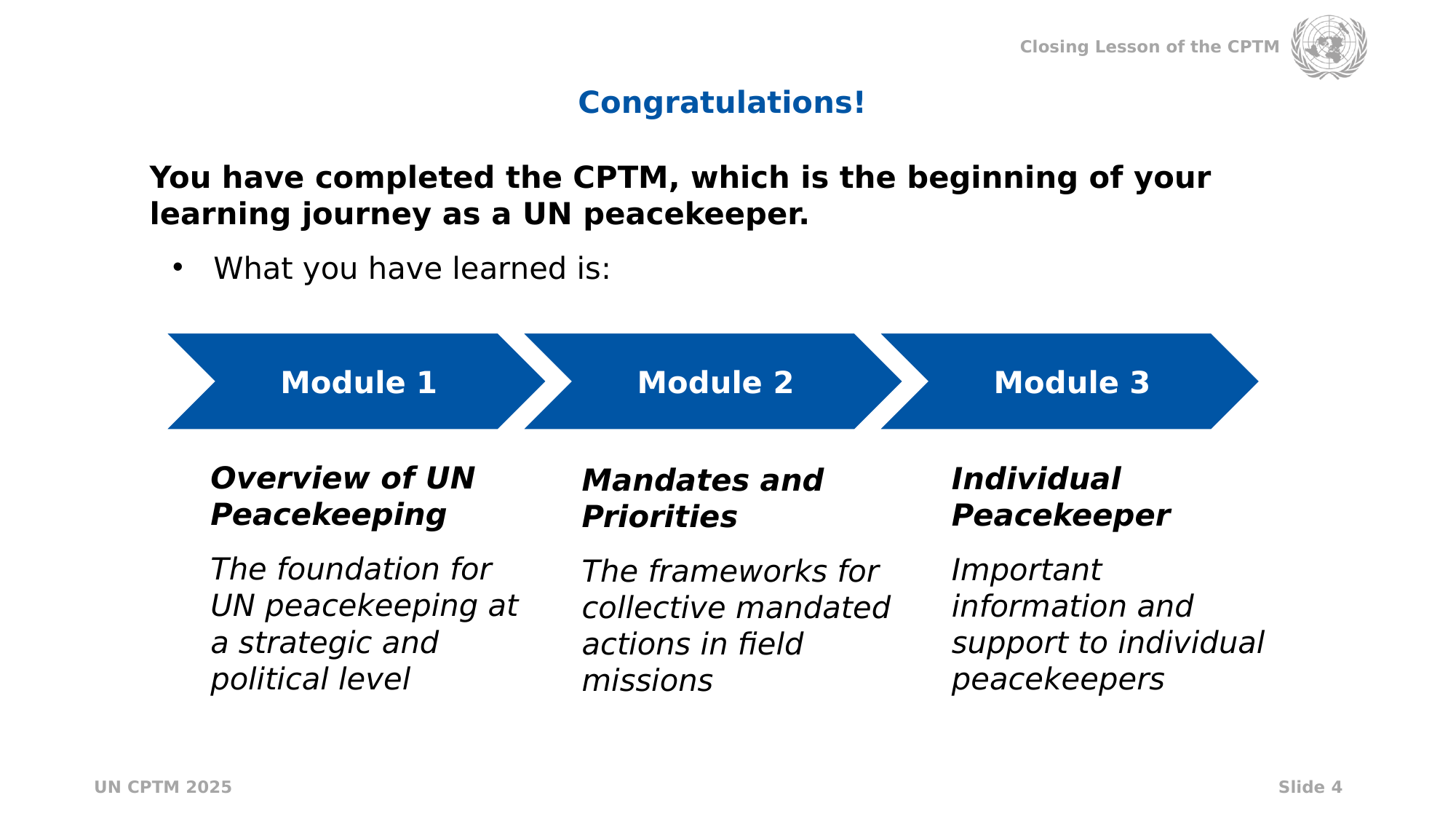

Congratulations!
You have completed the CPTM, which is the beginning of your learning journey as a UN peacekeeper.
What you have learned is:
Module 1

Overview of UN Peacekeeping
The foundation for UN peacekeeping at a strategic and political level
Module 2

Mandates and Priorities
The frameworks for collective mandated actions in field missions
Module 3

Individual Peacekeeper
Important information and support to individual peacekeepers